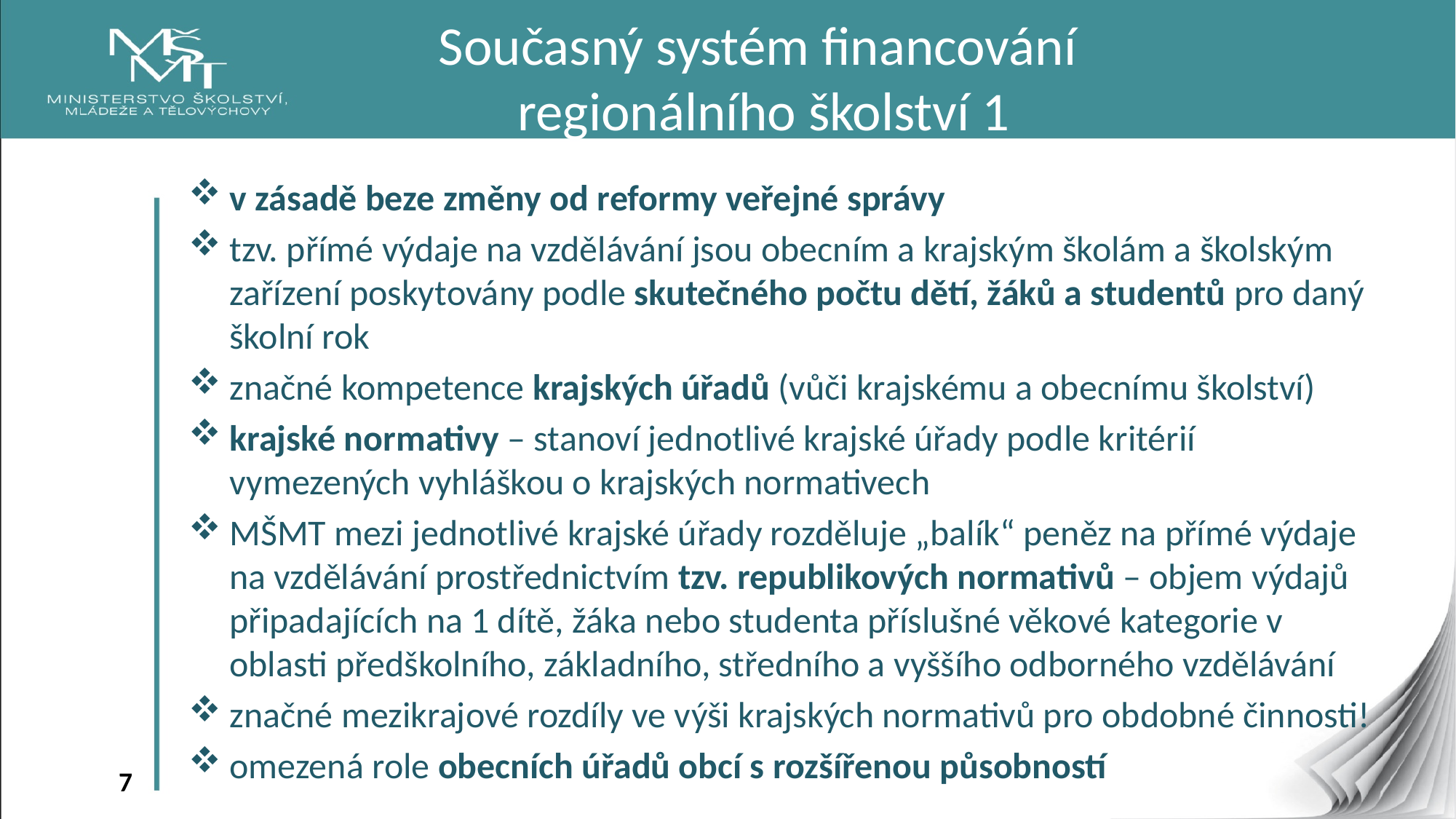

# Současný systém financování regionálního školství 1
v zásadě beze změny od reformy veřejné správy
tzv. přímé výdaje na vzdělávání jsou obecním a krajským školám a školským zařízení poskytovány podle skutečného počtu dětí, žáků a studentů pro daný školní rok
značné kompetence krajských úřadů (vůči krajskému a obecnímu školství)
krajské normativy – stanoví jednotlivé krajské úřady podle kritérií vymezených vyhláškou o krajských normativech
MŠMT mezi jednotlivé krajské úřady rozděluje „balík“ peněz na přímé výdaje na vzdělávání prostřednictvím tzv. republikových normativů – objem výdajů připadajících na 1 dítě, žáka nebo studenta příslušné věkové kategorie v oblasti předškolního, základního, středního a vyššího odborného vzdělávání
značné mezikrajové rozdíly ve výši krajských normativů pro obdobné činnosti!
omezená role obecních úřadů obcí s rozšířenou působností